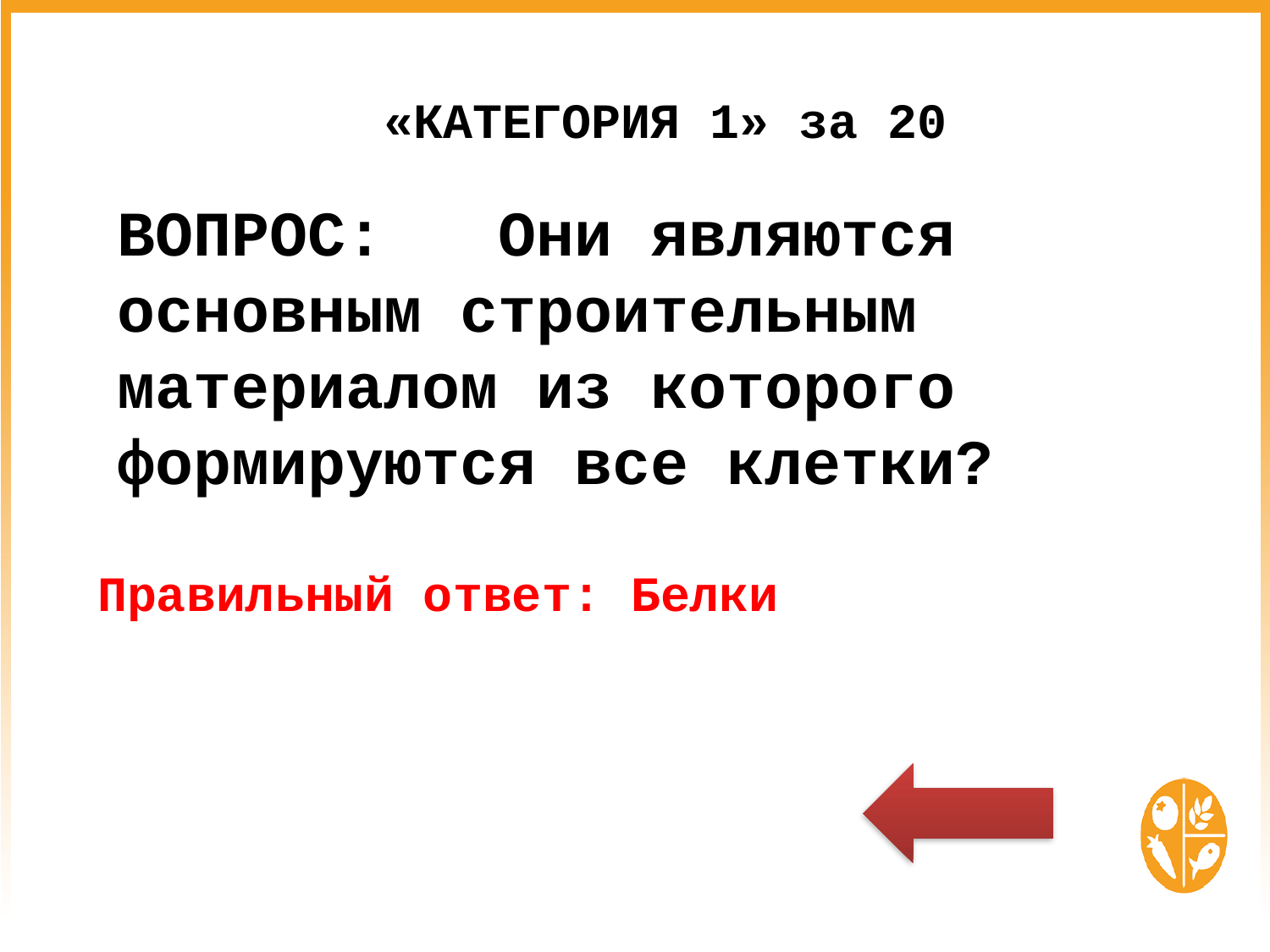

# «КАТЕГОРИЯ 1» за 20
ВОПРОС:	Они являются основным строительным материалом из которого формируются все клетки?
Правильный ответ: Белки